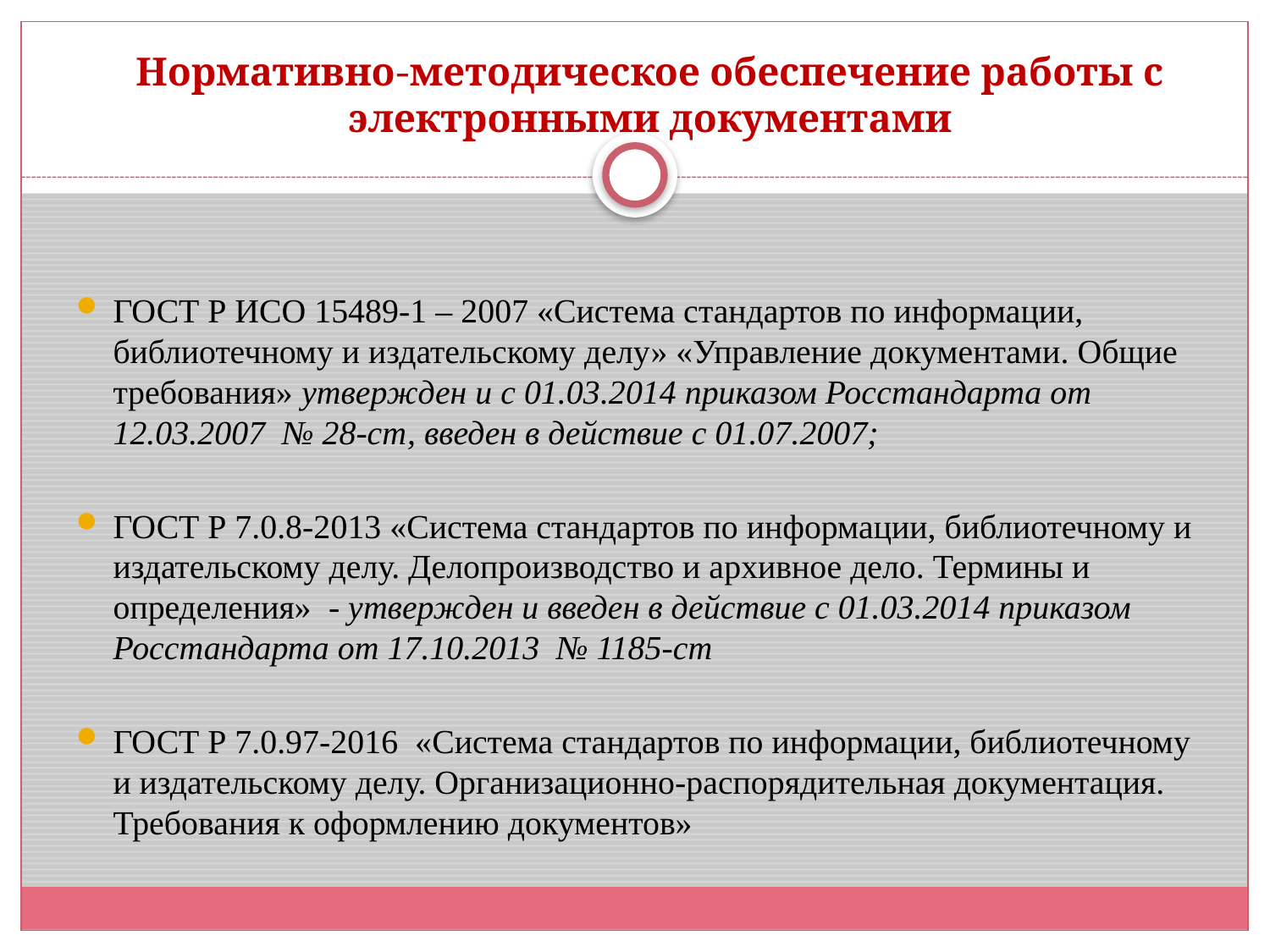

# Нормативно-методическое обеспечение работы с электронными документами

ГОСТ Р ИСО 15489-1 – 2007 «Система стандартов по информации, библиотечному и издательскому делу» «Управление документами. Общие требования» утвержден и с 01.03.2014 приказом Росстандарта от 12.03.2007  № 28-ст, введен в действие с 01.07.2007;

ГОСТ Р 7.0.8-2013 «Система стандартов по информации, библиотечному и издательскому делу. Делопроизводство и архивное дело. Термины и определения»  - утвержден и введен в действие с 01.03.2014 приказом Росстандарта от 17.10.2013  № 1185-ст

ГОСТ Р 7.0.97-2016  «Система стандартов по информации, библиотечному и издательскому делу. Организационно-распорядительная документация. Требования к оформлению документов»